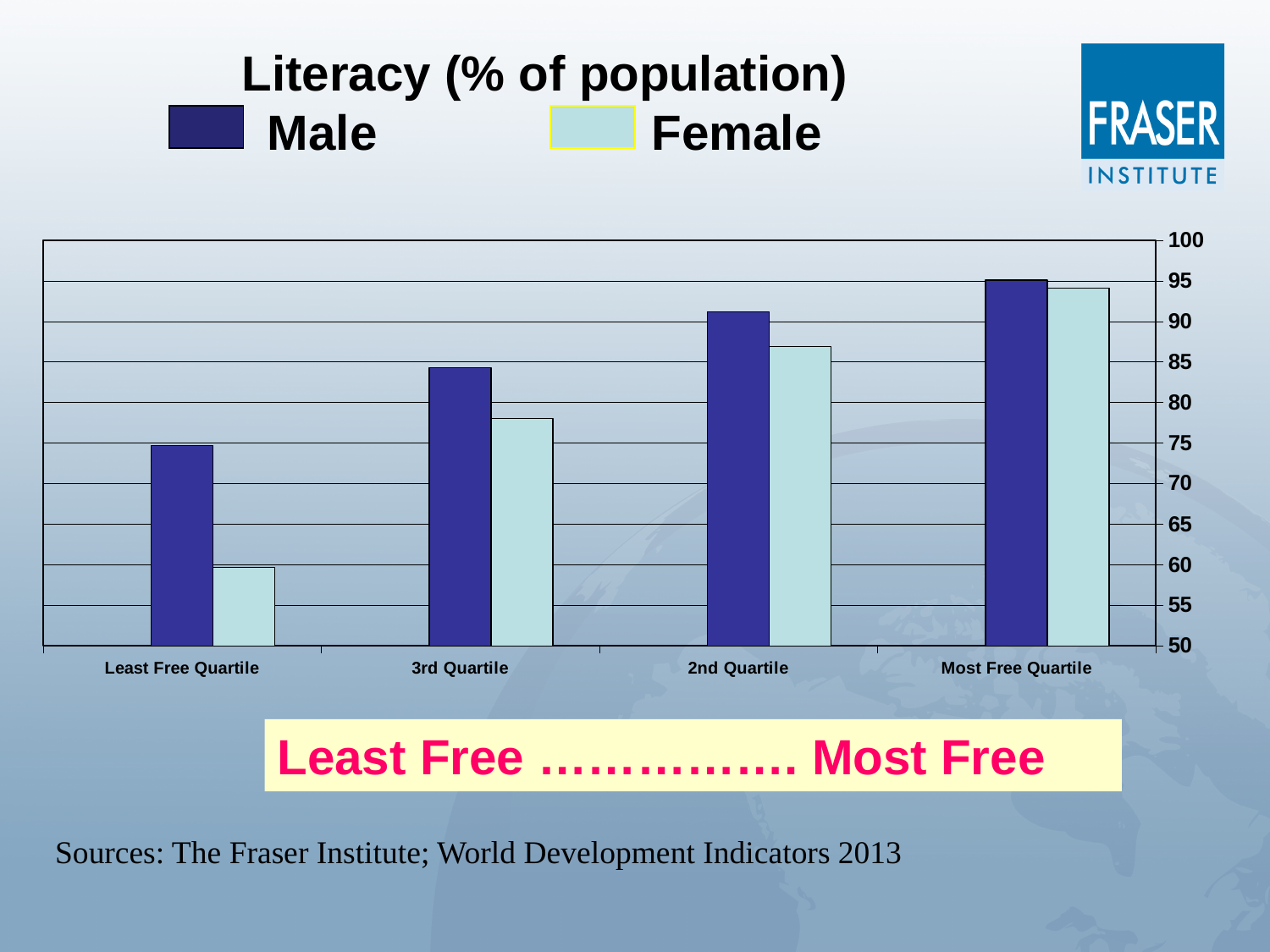

Literacy (% of population)
Male                    Female

### Chart

| Category | Female literacy | Male literacy |  |
|---|---|---|---|
| Most Free Quartile | 94.1 | 95.05984821 | 1.0 |
| 2nd Quartile | 86.91729929 | 91.14079528 | 2.0 |
| 3rd Quartile | 78.0446027 | 84.28546039 | 3.0 |
| Least Free Quartile | 59.68359882 | 74.67718751 | 4.0 |
Least Free ……………. Most Free
Sources: The Fraser Institute; World Development Indicators 2013